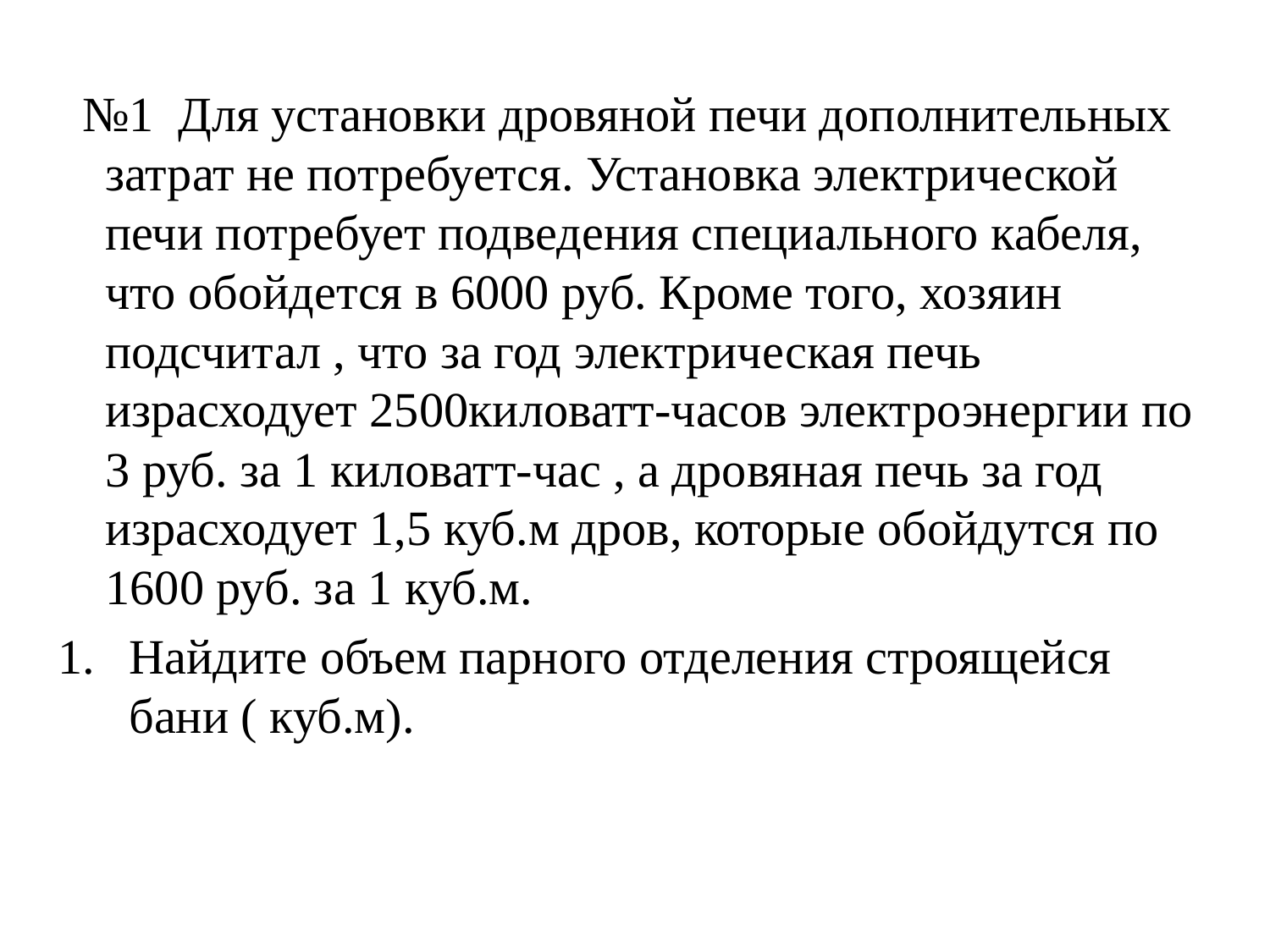

№1  Для установки дровяной печи дополнительных затрат не потребуется. Установка электрической печи потребует подведения специального кабеля, что обойдется в 6000 руб. Кроме того, хозяин подсчитал , что за год электрическая печь израсходует 2500киловатт-часов электроэнергии по 3 руб. за 1 киловатт-час , а дровяная печь за год израсходует 1,5 куб.м дров, которые обойдутся по 1600 руб. за 1 куб.м.
Найдите объем парного отделения строящейся бани ( куб.м).